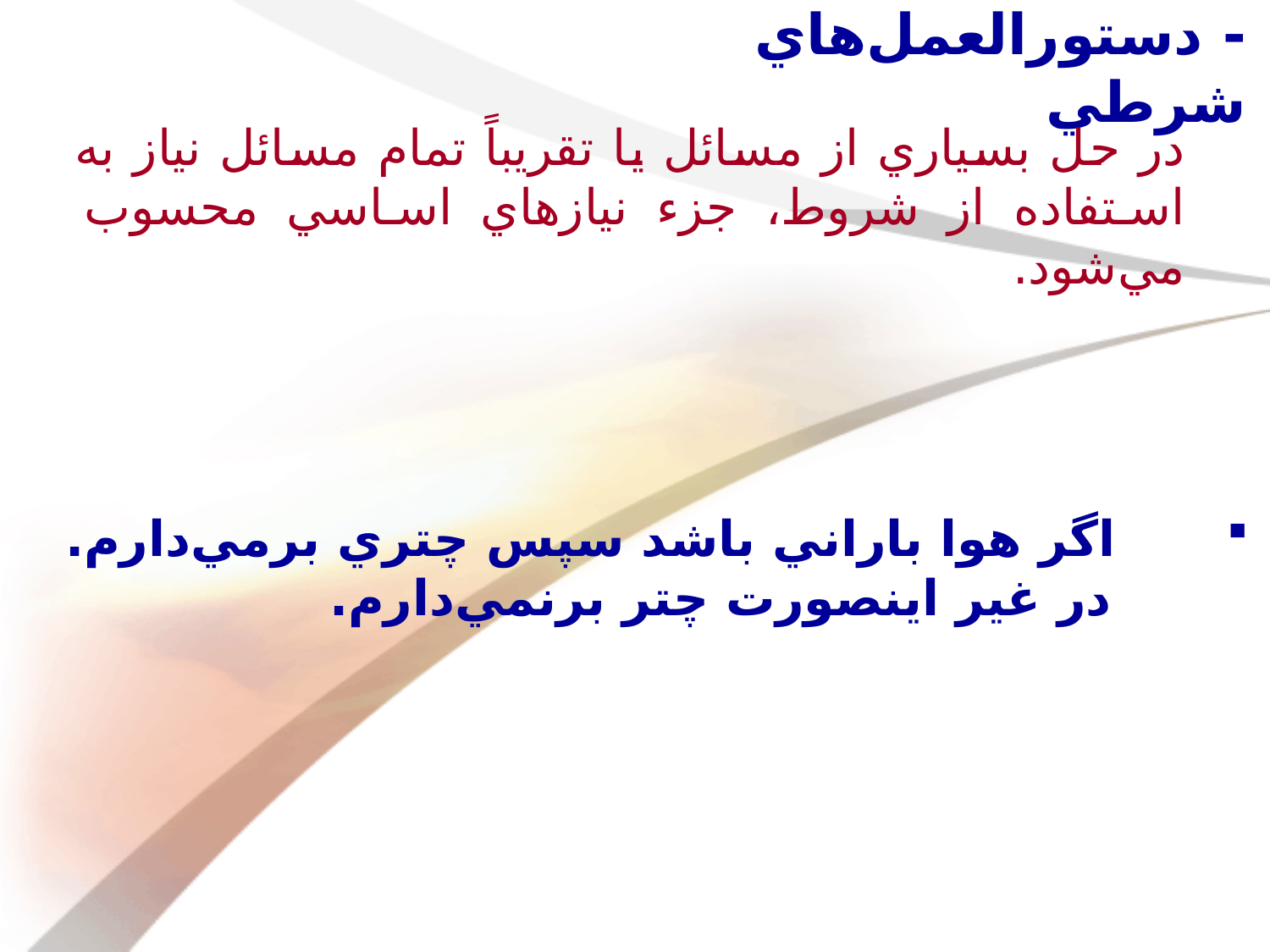

# - دستورالعمل‌هاي شرطي
در حل بسياري از مسائل يا تقريباً تمام مسائل نياز به استفاده از شروط، جزء نيازهاي اساسي محسوب مي‌شود.
      اگر هوا باراني باشد سپس چتري برمي‌دارم.
        در غير اينصورت چتر برنمي‌دارم.